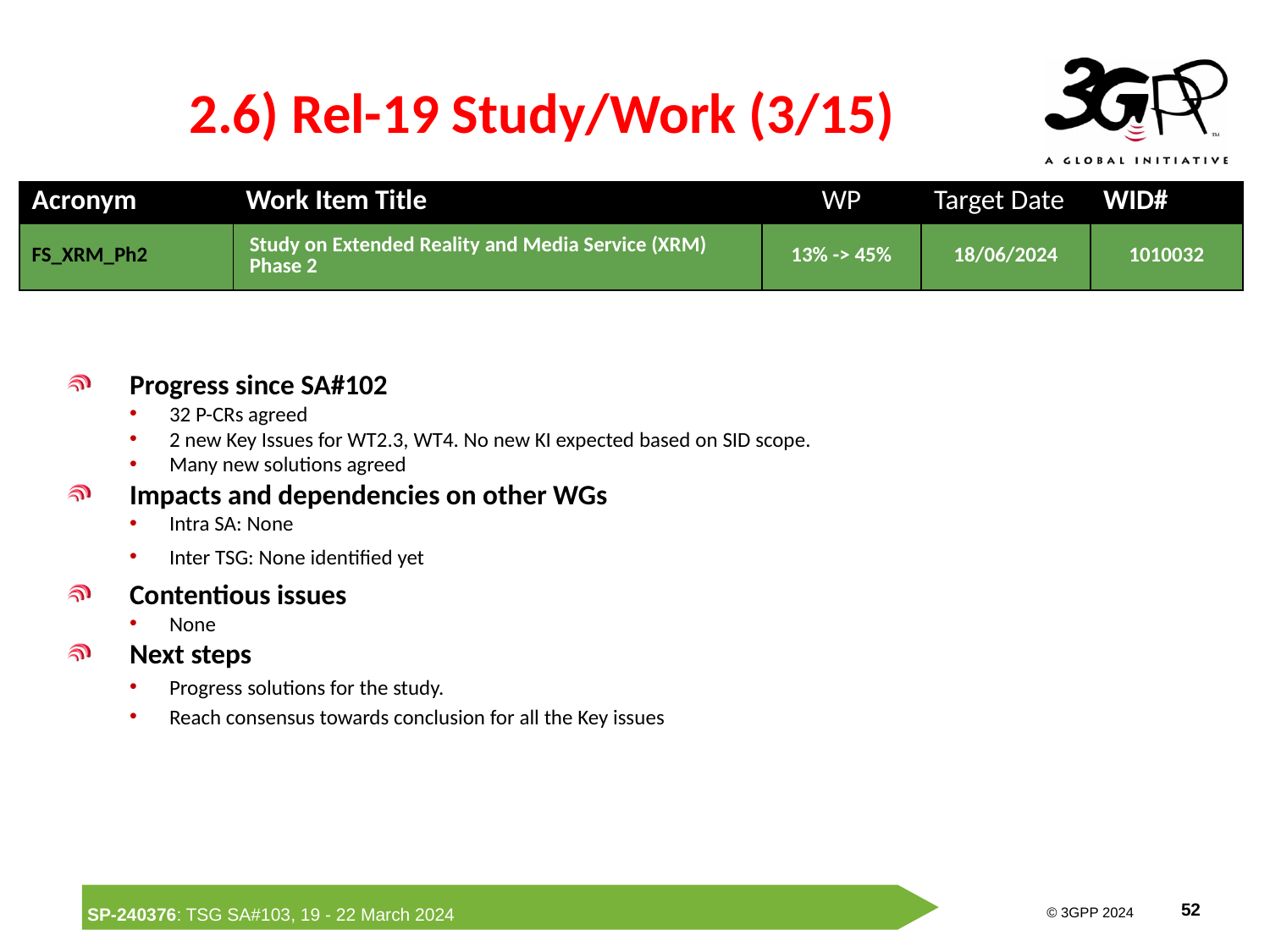

# 2.6) Rel-19 Study/Work (3/15)
| Acronym | Work Item Title | WP | Target Date | WID# |
| --- | --- | --- | --- | --- |
| FS\_XRM\_Ph2 | Study on Extended Reality and Media Service (XRM) Phase 2 | 13% -> 45% | 18/06/2024 | 1010032 |
Progress since SA#102
32 P-CRs agreed
2 new Key Issues for WT2.3, WT4. No new KI expected based on SID scope.
Many new solutions agreed
Impacts and dependencies on other WGs
Intra SA: None
Inter TSG: None identified yet
Contentious issues
None
Next steps
Progress solutions for the study.
Reach consensus towards conclusion for all the Key issues